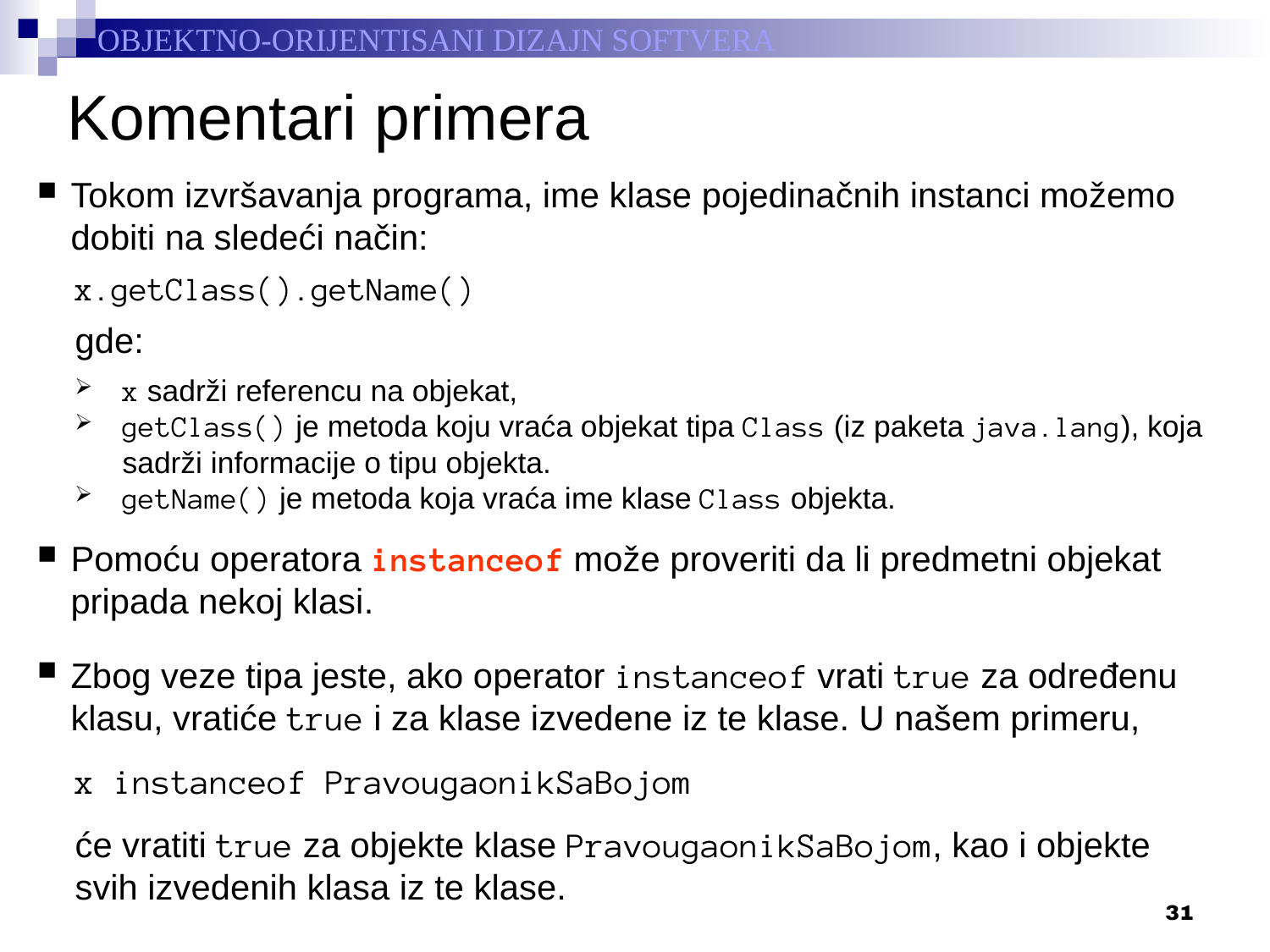

# Komentari primera
Tokom izvršavanja programa, ime klase pojedinačnih instanci možemo dobiti na sledeći način:
x.getClass().getName()
gde:
x sadrži referencu na objekat,
getClass() je metoda koju vraća objekat tipa Class (iz paketa java.lang), koja sadrži informacije o tipu objekta.
getName() je metoda koja vraća ime klase Class objekta.
Pomoću operatora instanceof može proveriti da li predmetni objekat pripada nekoj klasi.
Zbog veze tipa jeste, ako operator instanceof vrati true za određenu klasu, vratiće true i za klase izvedene iz te klase. U našem primeru,
x instanceof PravougaonikSaBojom
će vratiti true za objekte klase PravougaonikSaBojom, kao i objekte svih izvedenih klasa iz te klase.
31